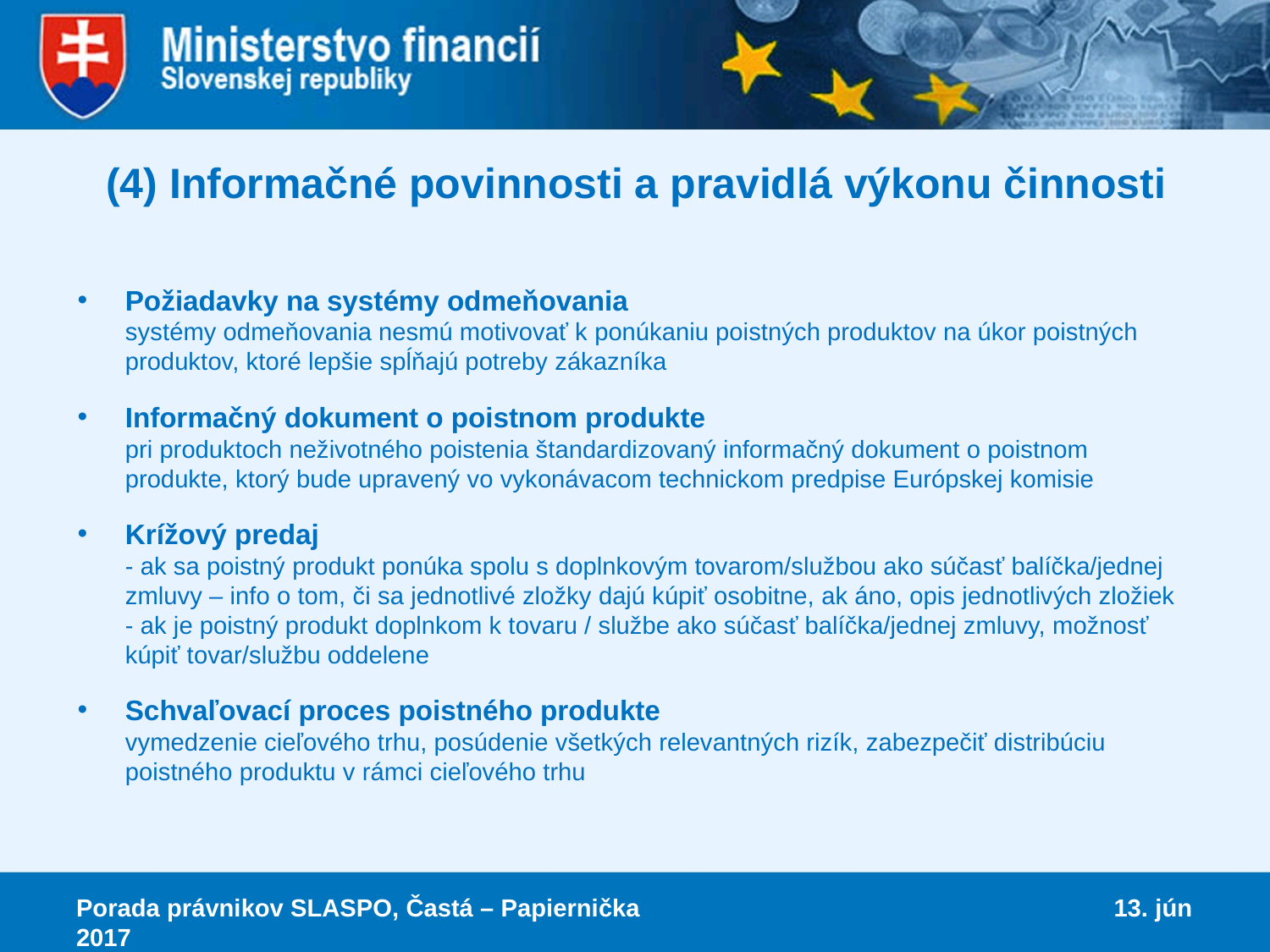

# (4) Informačné povinnosti a pravidlá výkonu činnosti
Požiadavky na systémy odmeňovania
systémy odmeňovania nesmú motivovať k ponúkaniu poistných produktov na úkor poistných produktov, ktoré lepšie spĺňajú potreby zákazníka
Informačný dokument o poistnom produkte
pri produktoch neživotného poistenia štandardizovaný informačný dokument o poistnom produkte, ktorý bude upravený vo vykonávacom technickom predpise Európskej komisie
Krížový predaj
- ak sa poistný produkt ponúka spolu s doplnkovým tovarom/službou ako súčasť balíčka/jednej zmluvy – info o tom, či sa jednotlivé zložky dajú kúpiť osobitne, ak áno, opis jednotlivých zložiek
- ak je poistný produkt doplnkom k tovaru / službe ako súčasť balíčka/jednej zmluvy, možnosť kúpiť tovar/službu oddelene
Schvaľovací proces poistného produkte
vymedzenie cieľového trhu, posúdenie všetkých relevantných rizík, zabezpečiť distribúciu poistného produktu v rámci cieľového trhu

Porada právnikov SLASPO, Častá – Papiernička                                                                    13. jún 2017